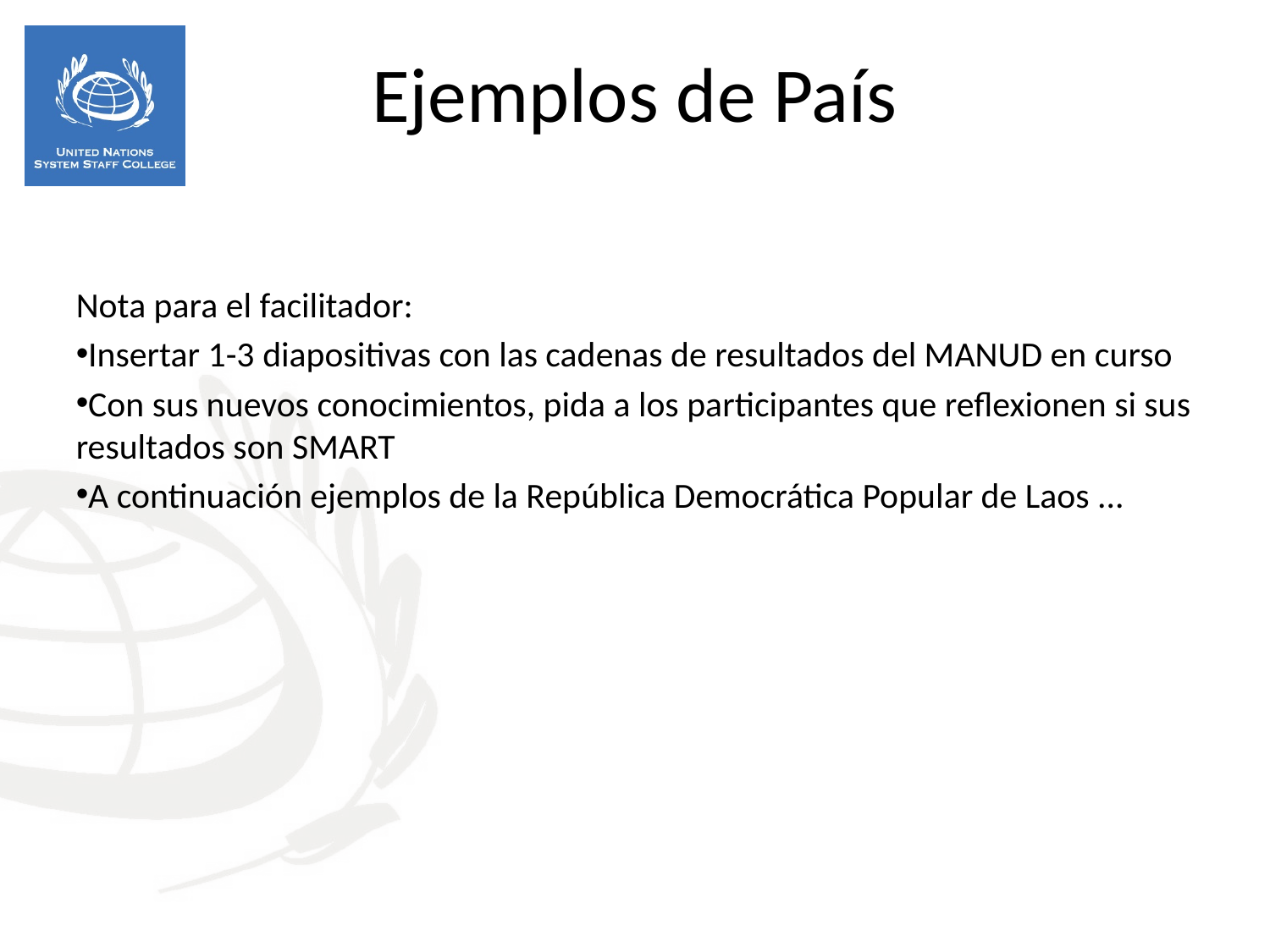

Ejemplos de País
Nota para el facilitador:
Insertar 1-3 diapositivas con las cadenas de resultados del MANUD en curso
Con sus nuevos conocimientos, pida a los participantes que reflexionen si sus resultados son SMART
A continuación ejemplos de la República Democrática Popular de Laos ...